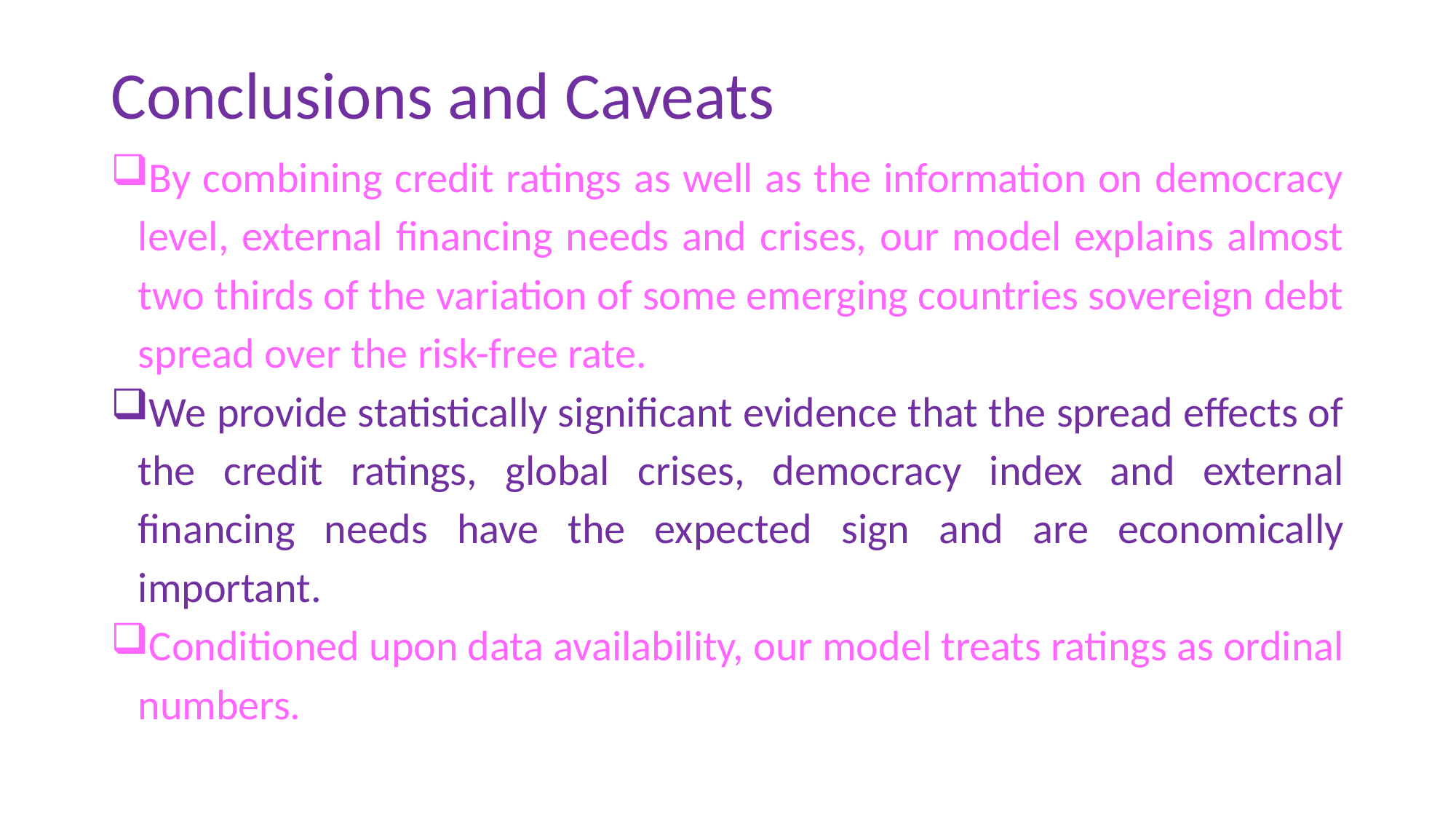

# Conclusions and Caveats
By combining credit ratings as well as the information on democracy level, external financing needs and crises, our model explains almost two thirds of the variation of some emerging countries sovereign debt spread over the risk-free rate.
We provide statistically significant evidence that the spread effects of the credit ratings, global crises, democracy index and external financing needs have the expected sign and are economically important.
Conditioned upon data availability, our model treats ratings as ordinal numbers.